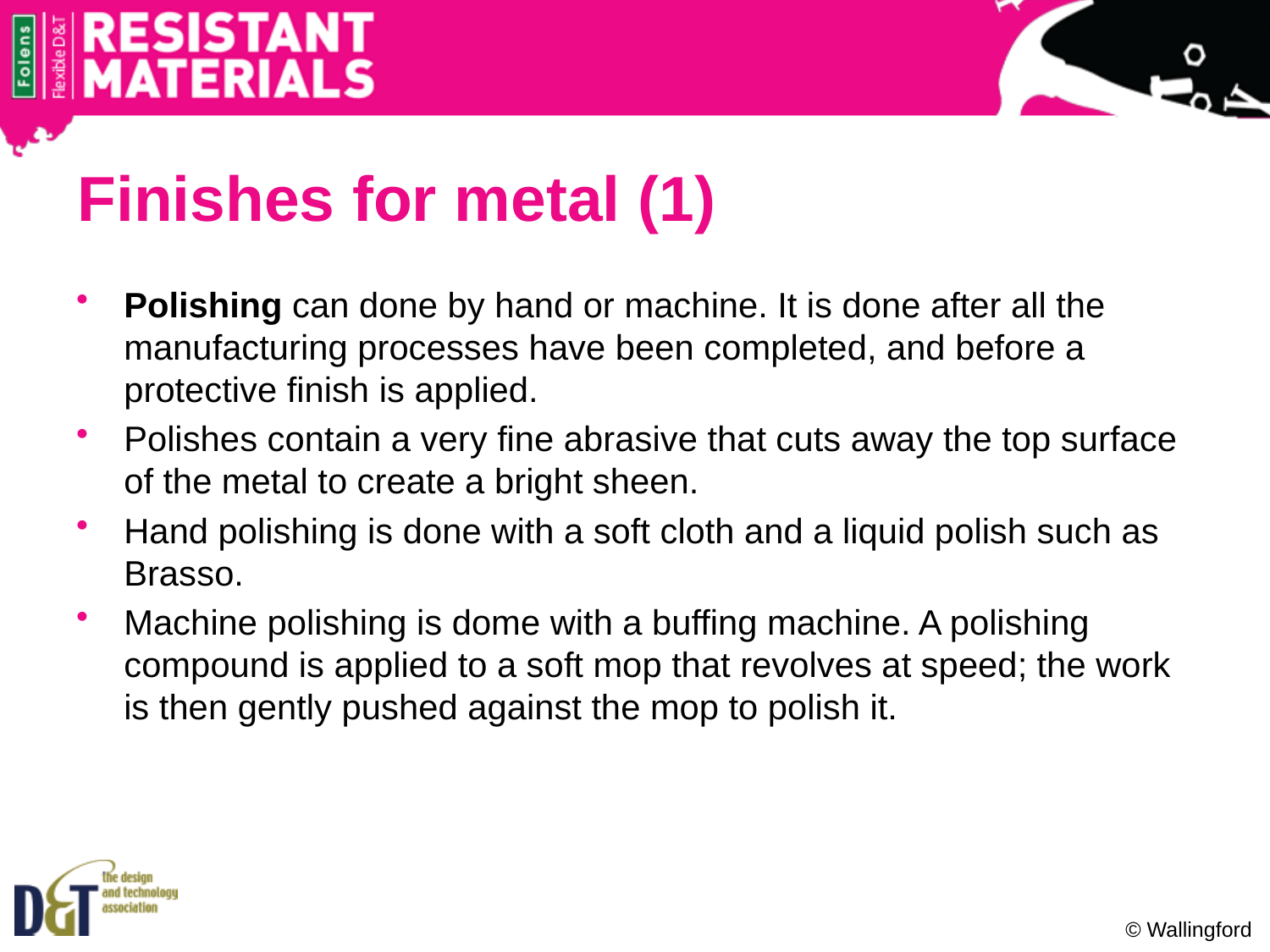

# Finishes for metal (1)
Polishing can done by hand or machine. It is done after all the manufacturing processes have been completed, and before a protective finish is applied.
Polishes contain a very fine abrasive that cuts away the top surface of the metal to create a bright sheen.
Hand polishing is done with a soft cloth and a liquid polish such as Brasso.
Machine polishing is dome with a buffing machine. A polishing compound is applied to a soft mop that revolves at speed; the work is then gently pushed against the mop to polish it.

© Wallingford